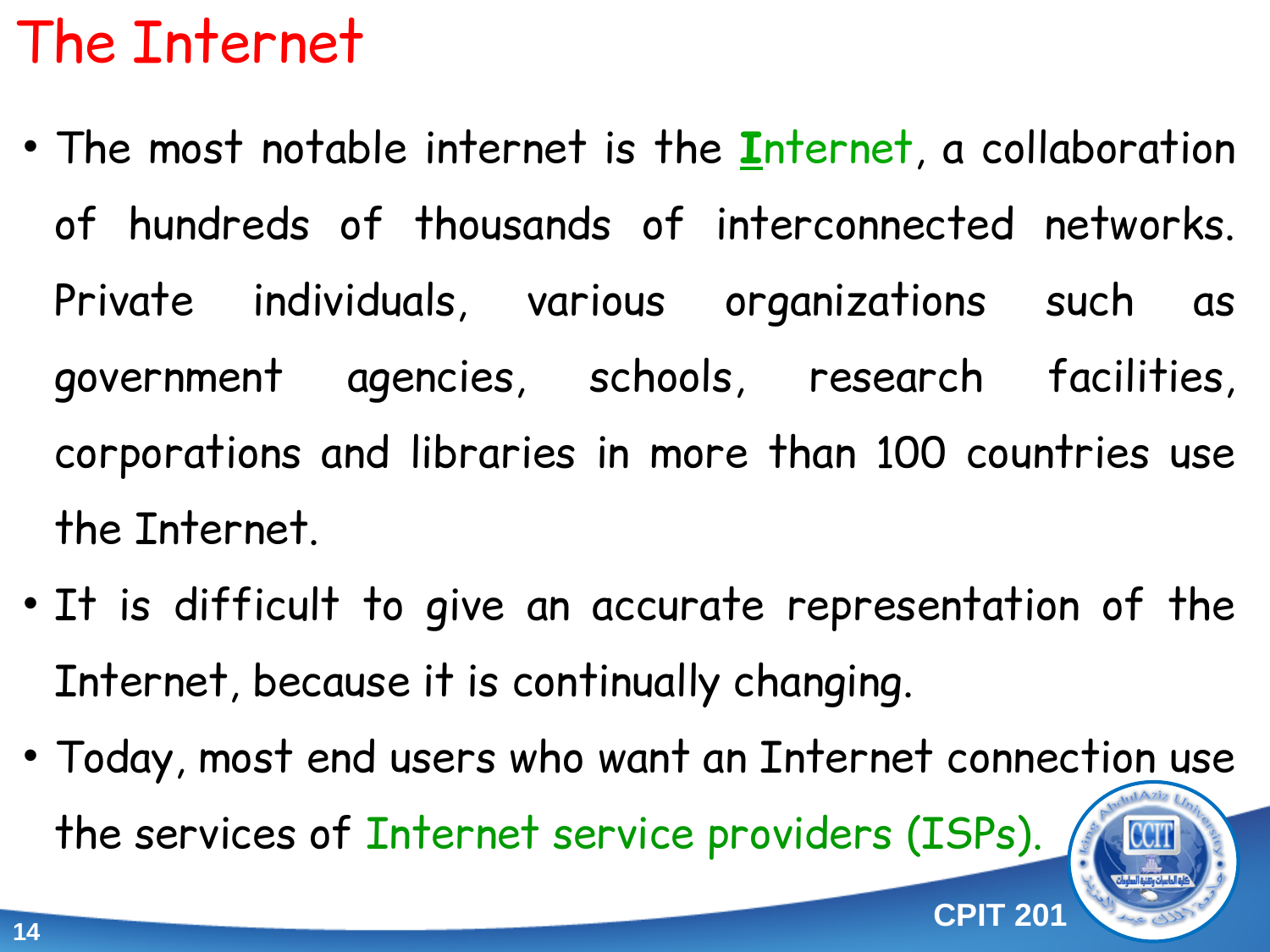

The Internet
The most notable internet is the Internet, a collaboration of hundreds of thousands of interconnected networks. Private individuals, various organizations such as government agencies, schools, research facilities, corporations and libraries in more than 100 countries use the Internet.
It is difficult to give an accurate representation of the Internet, because it is continually changing.
Today, most end users who want an Internet connection use the services of Internet service providers (ISPs).
14